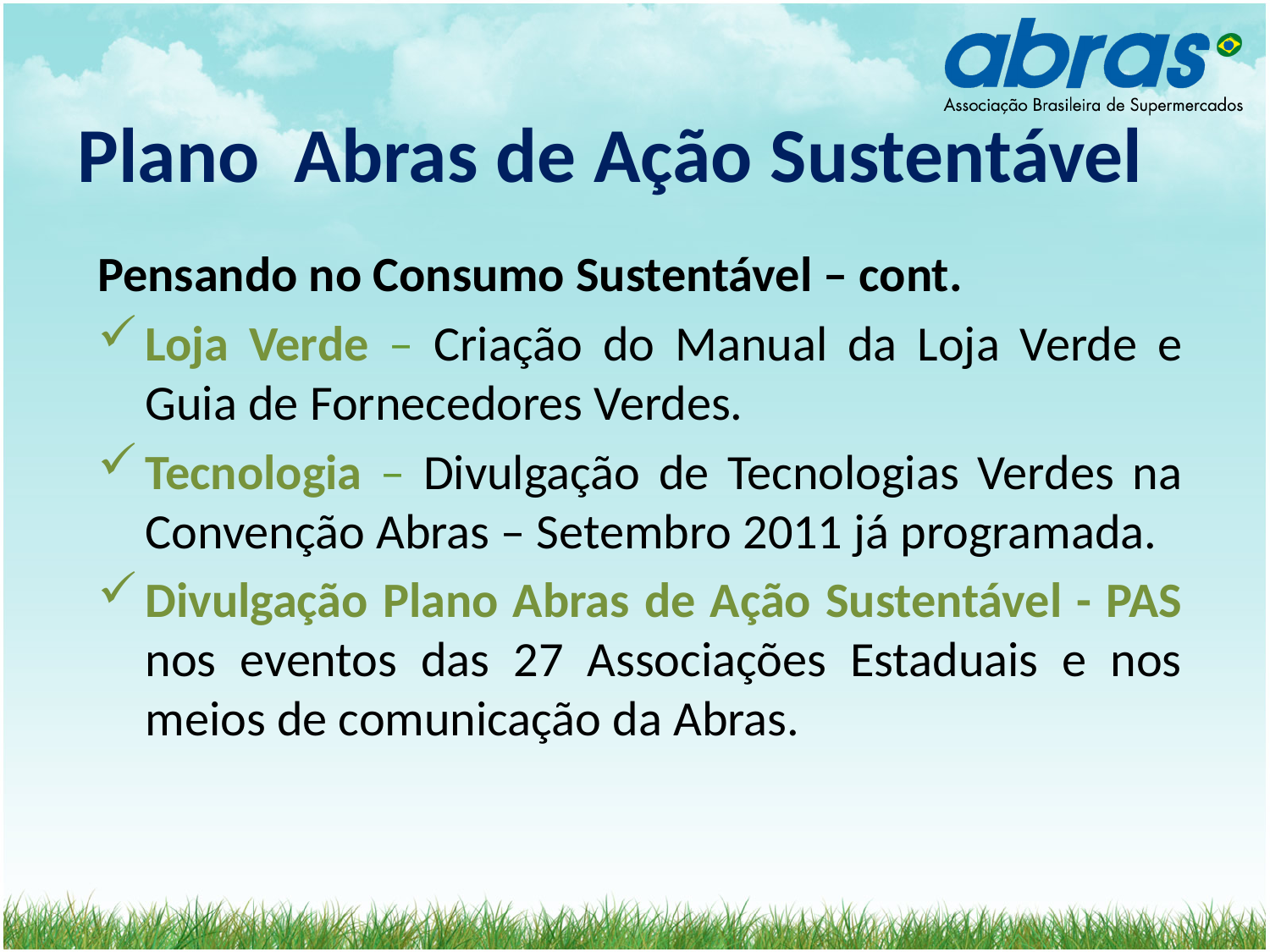

# Plano  Abras de Ação Sustentável
Pensando no Consumo Sustentável – cont.
Loja Verde – Criação do Manual da Loja Verde e Guia de Fornecedores Verdes.
Tecnologia – Divulgação de Tecnologias Verdes na Convenção Abras – Setembro 2011 já programada.
Divulgação Plano Abras de Ação Sustentável - PAS nos eventos das 27 Associações Estaduais e nos meios de comunicação da Abras.